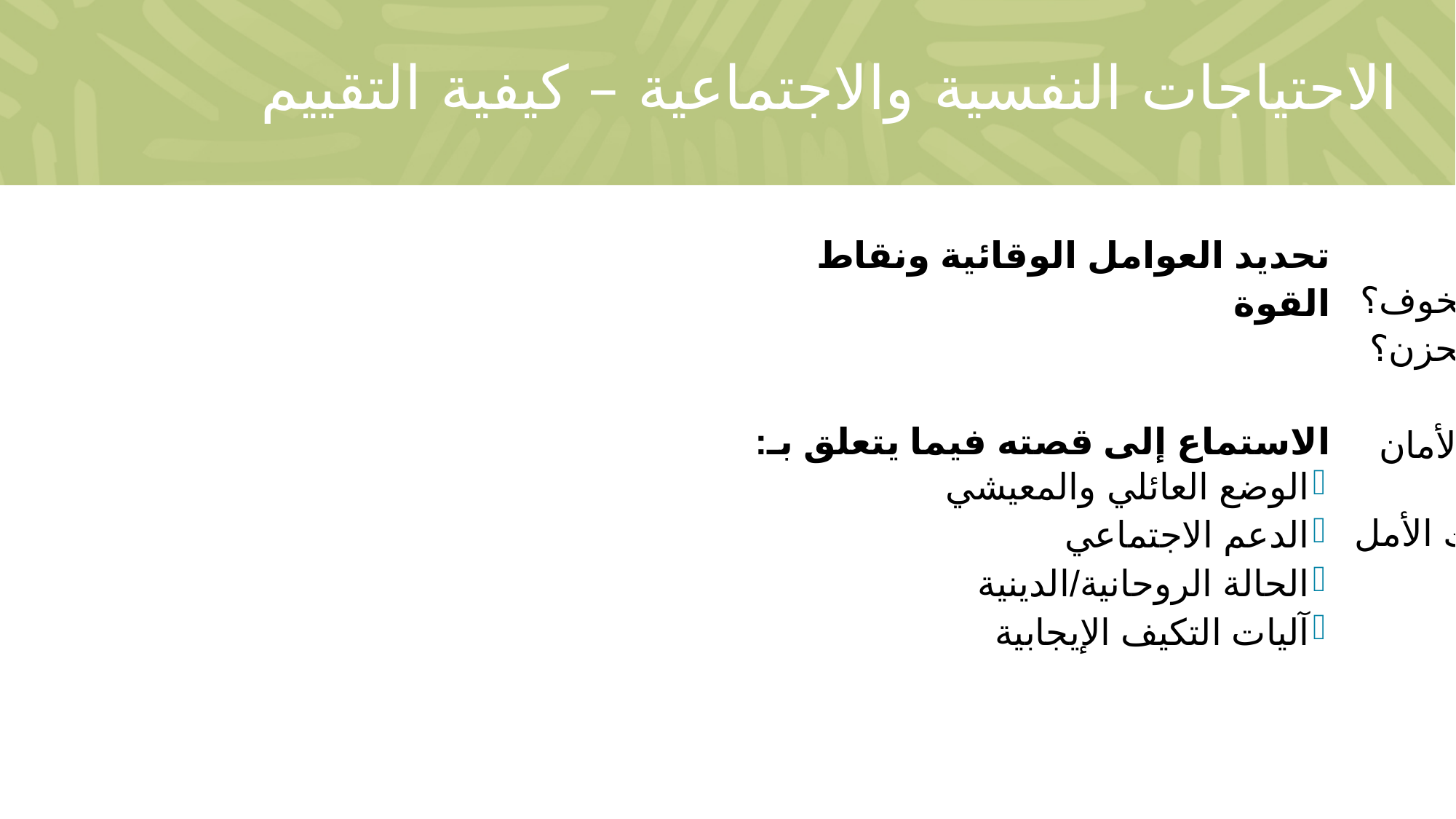

# الاحتياجات النفسية والاجتماعية – كيفية التقييم
تحديد العوامل الوقائية ونقاط القوة

الاستماع إلى قصته فيما يتعلق بـ:
الوضع العائلي والمعيشي
الدعم الاجتماعي
الحالة الروحانية/الدينية
آليات التكيف الإيجابية

طرح أسئلة مباشرة:
ما الذي تقوم به عند شعورك بالخوف؟
ما الذي تقوم به عند شعورك بالحزن؟
ما الذي تقوم به لتشعر بالأمان؟
من هم الأشخاص الذين تشعر بالأمان معهم؟
من هم الأشخاص الذين يمنحونك الأمل والقوة؟
ما اهتماماتك؟